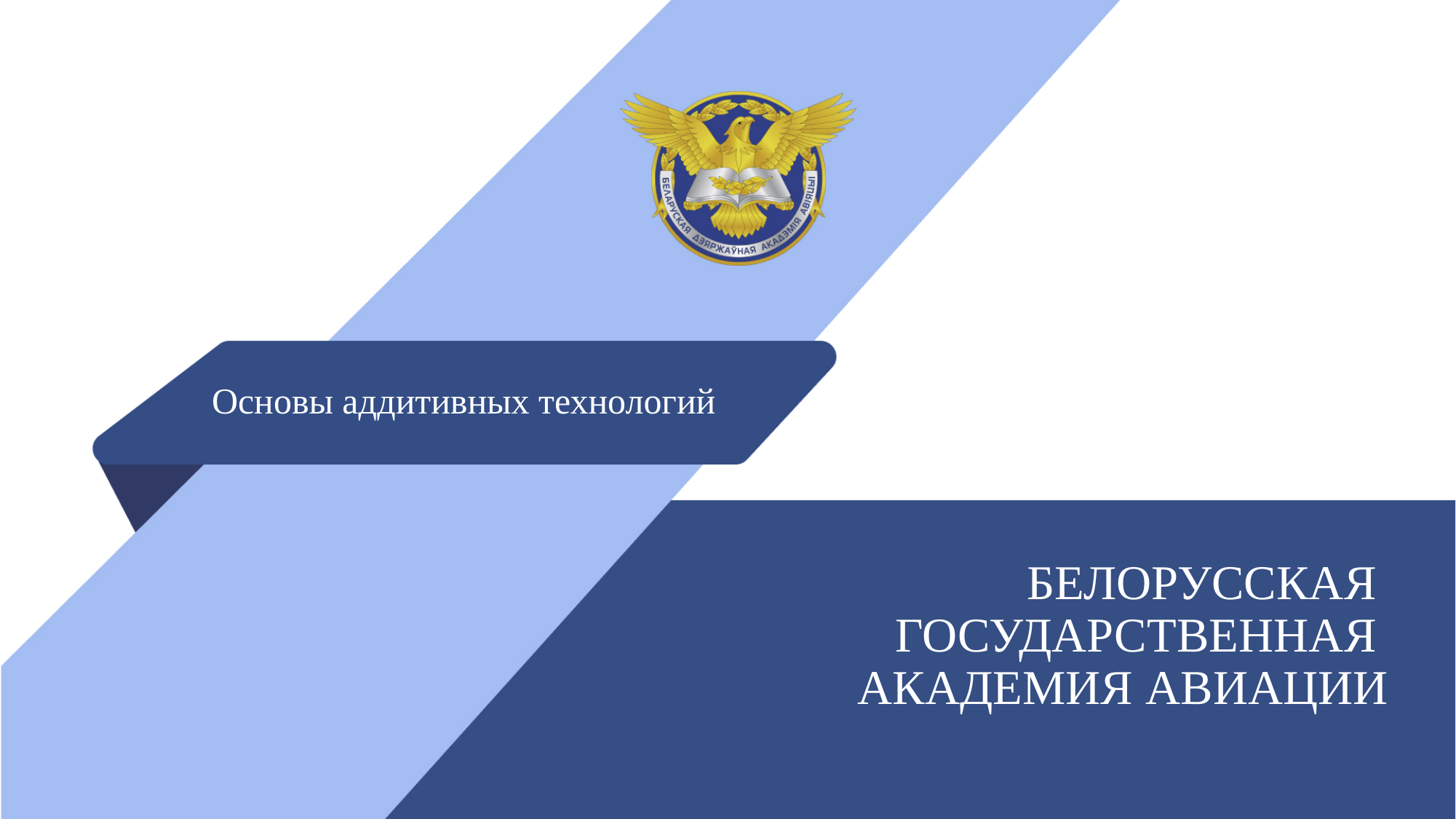

Основы аддитивных технологий
БЕЛОРУССКАЯ
ГОСУДАРСТВЕННАЯ
АКАДЕМИЯ АВИАЦИИ